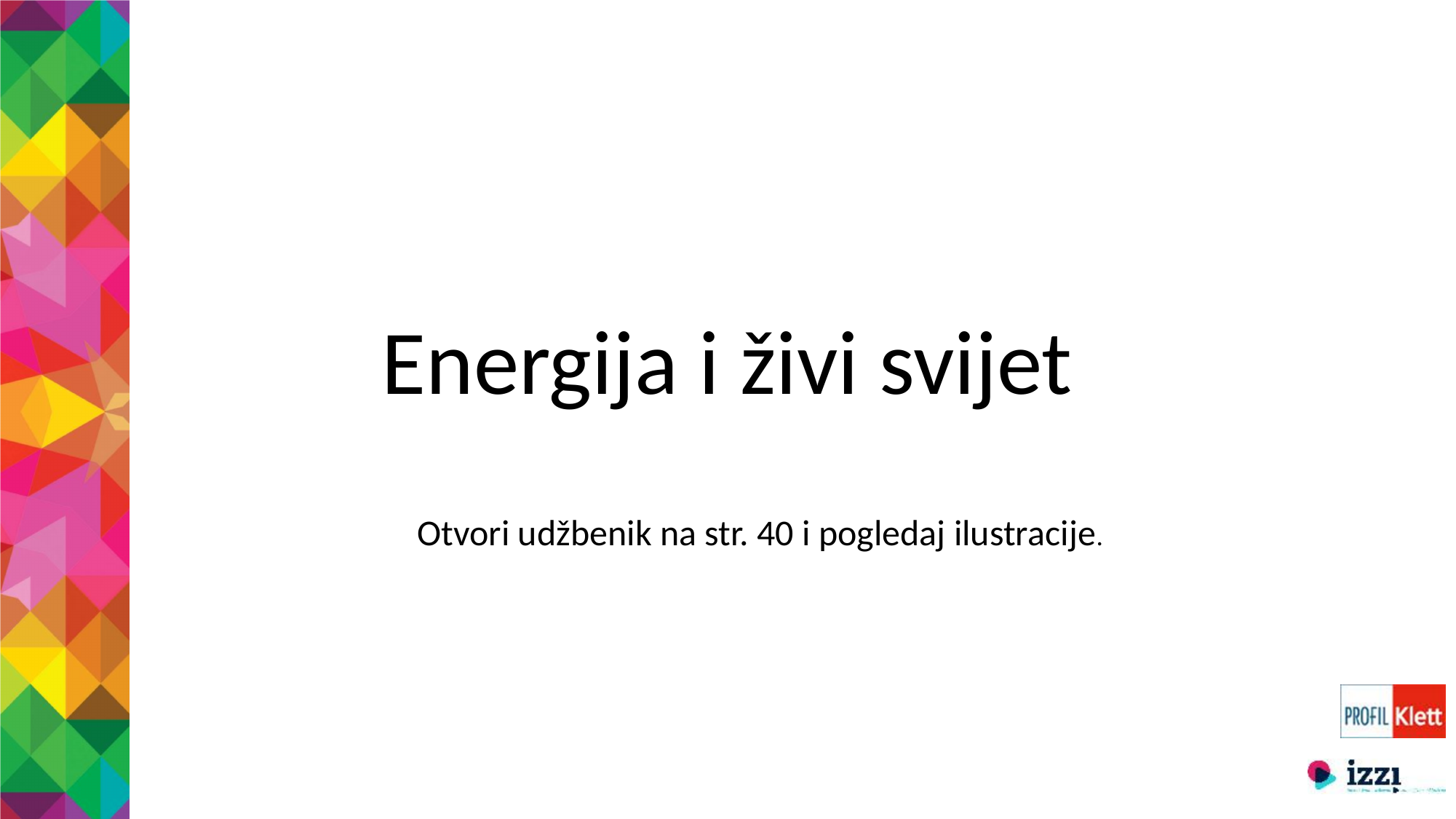

# Energija i živi svijet
Otvori udžbenik na str. 40 i pogledaj ilustracije.